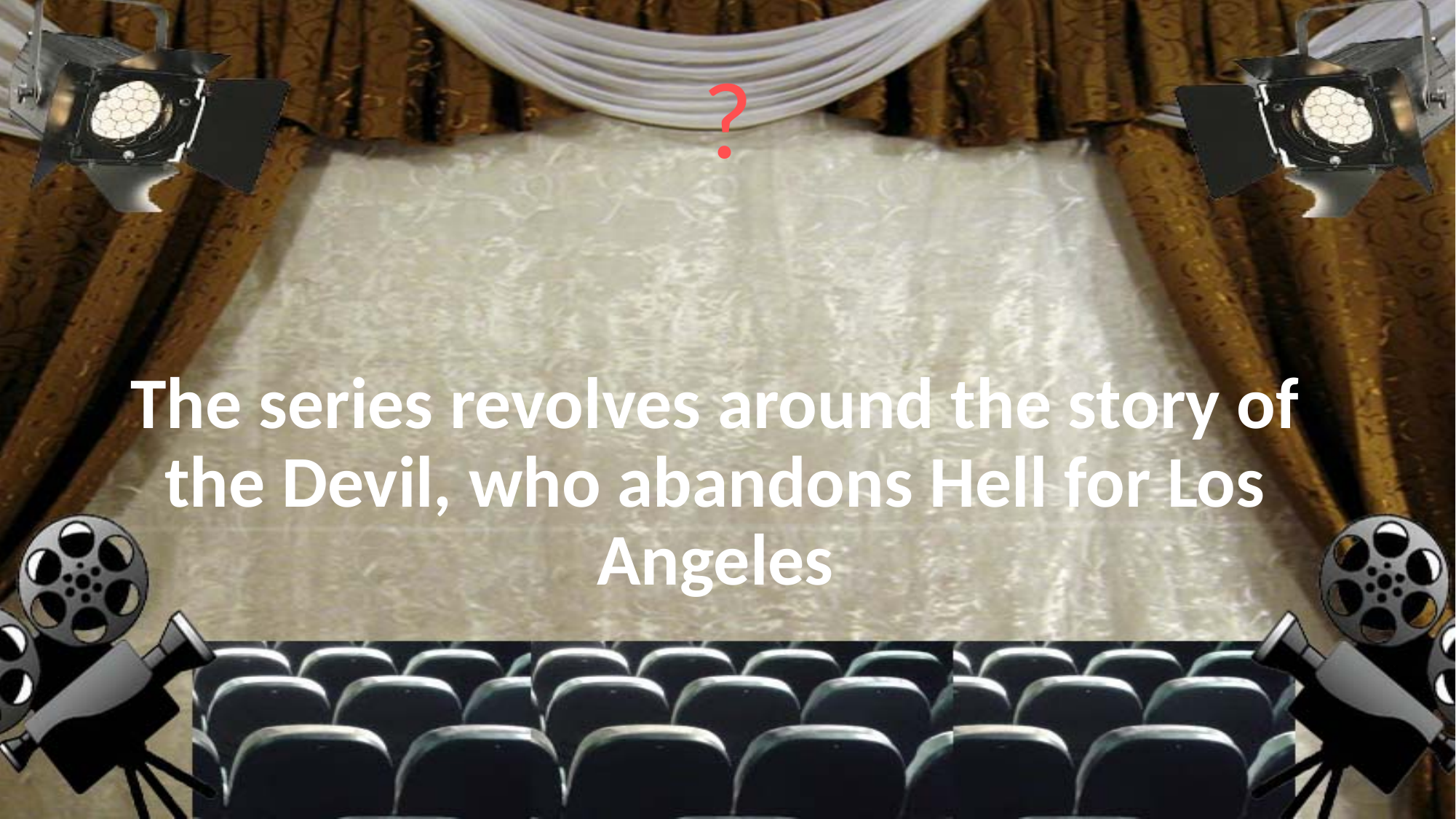

# ?
The series revolves around the story of the Devil, who abandons Hell for Los Angeles